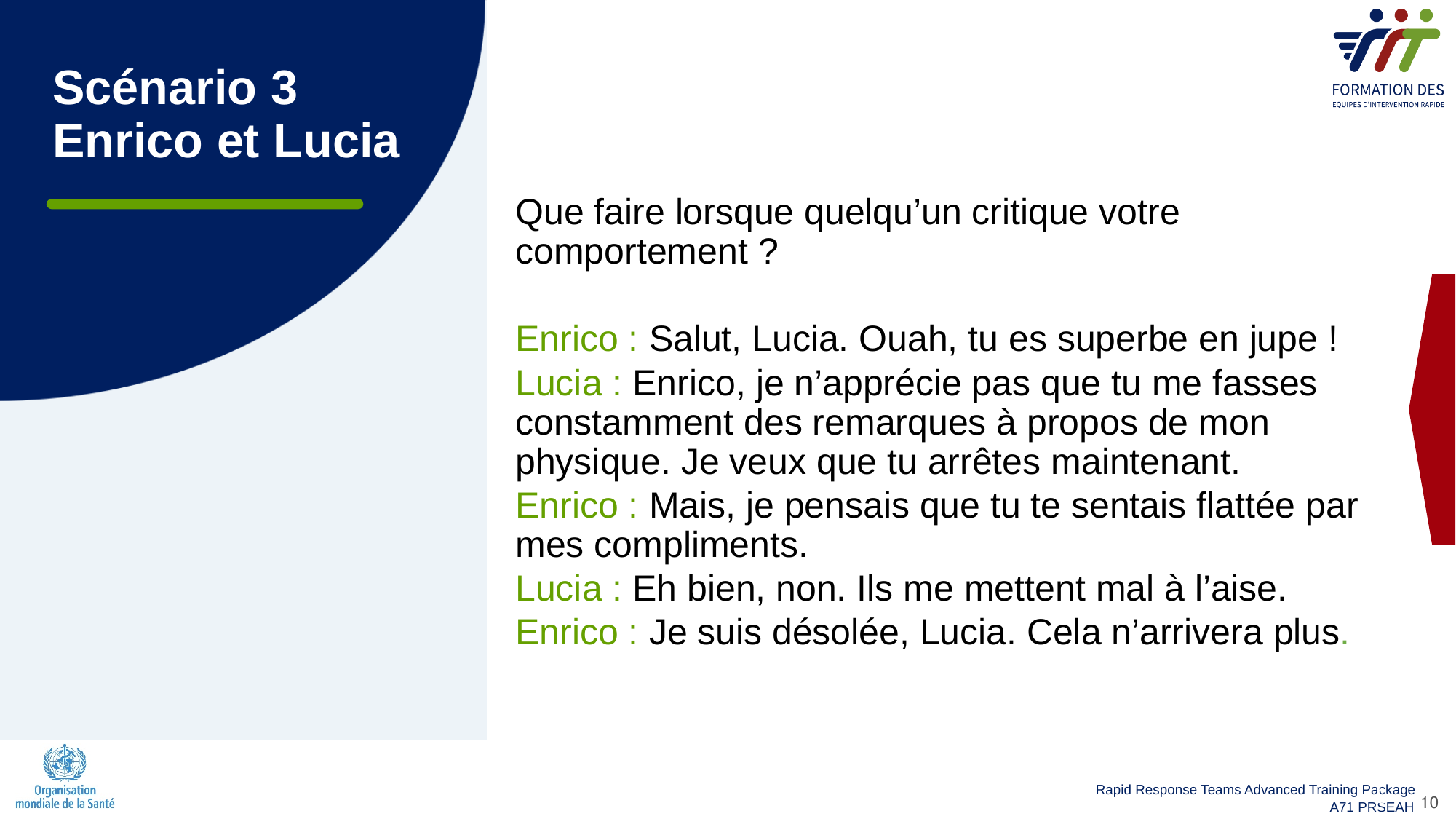

Scénario 3  Enrico et Lucia
Que faire lorsque quelqu’un critique votre comportement ?

Enrico : Salut, Lucia. Ouah, tu es superbe en jupe !
Lucia : Enrico, je n’apprécie pas que tu me fasses constamment des remarques à propos de mon physique. Je veux que tu arrêtes maintenant.
Enrico : Mais, je pensais que tu te sentais flattée par mes compliments.
Lucia : Eh bien, non. Ils me mettent mal à l’aise.
Enrico : Je suis désolée, Lucia. Cela n’arrivera plus.

10